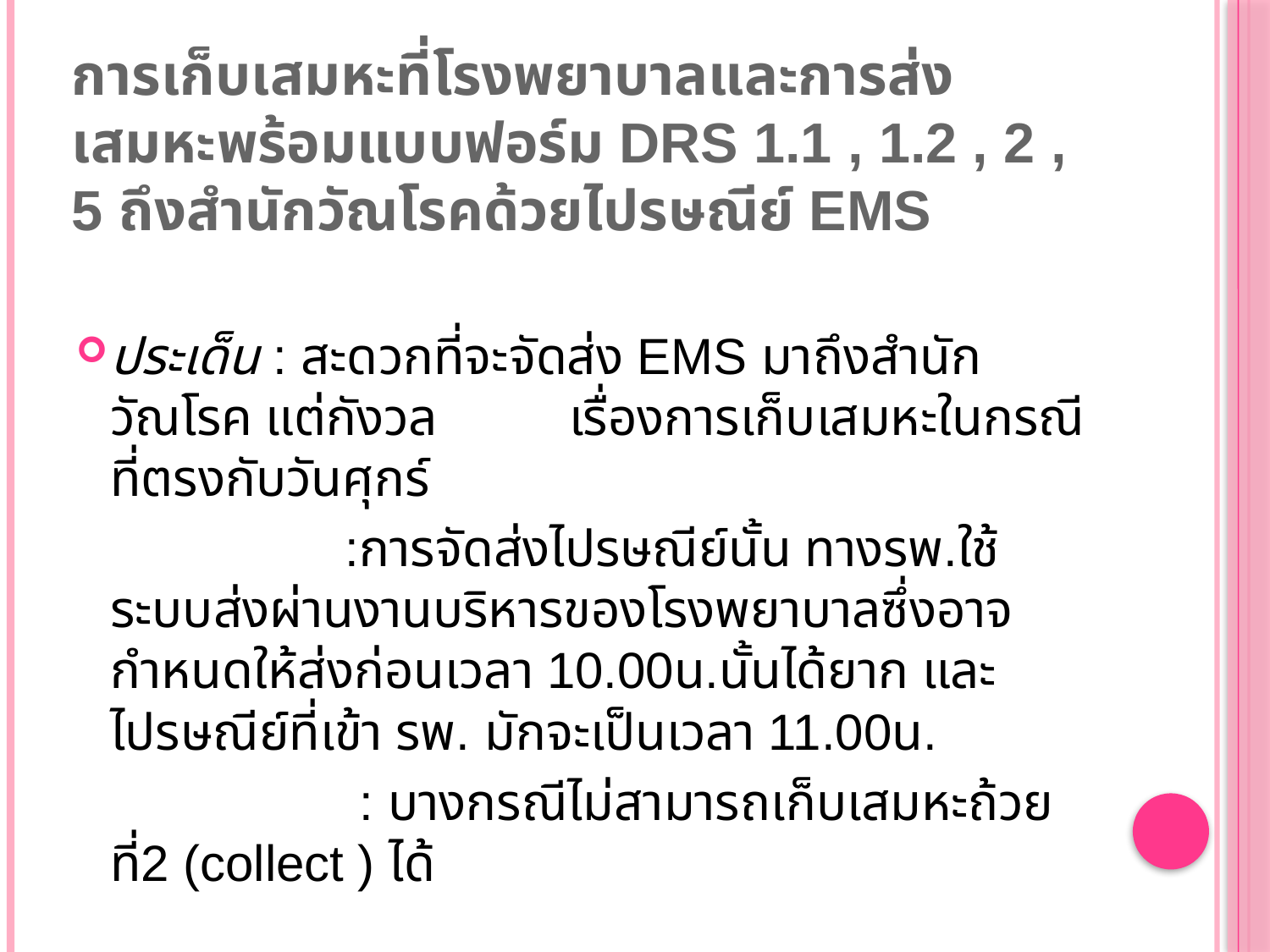

# การเก็บเสมหะที่โรงพยาบาลและการส่งเสมหะพร้อมแบบฟอร์ม DRS 1.1 , 1.2 , 2 , 5 ถึงสำนักวัณโรคด้วยไปรษณีย์ EMS
ประเด็น : สะดวกที่จะจัดส่ง EMS มาถึงสำนักวัณโรค แต่กังวล          เรื่องการเก็บเสมหะในกรณีที่ตรงกับวันศุกร์
                   :การจัดส่งไปรษณีย์นั้น ทางรพ.ใช้ระบบส่งผ่านงานบริหารของโรงพยาบาลซึ่งอาจกำหนดให้ส่งก่อนเวลา 10.00น.นั้นได้ยาก และไปรษณีย์ที่เข้า รพ. มักจะเป็นเวลา 11.00น.
                    : บางกรณีไม่สามารถเก็บเสมหะถ้วยที่2 (collect ) ได้